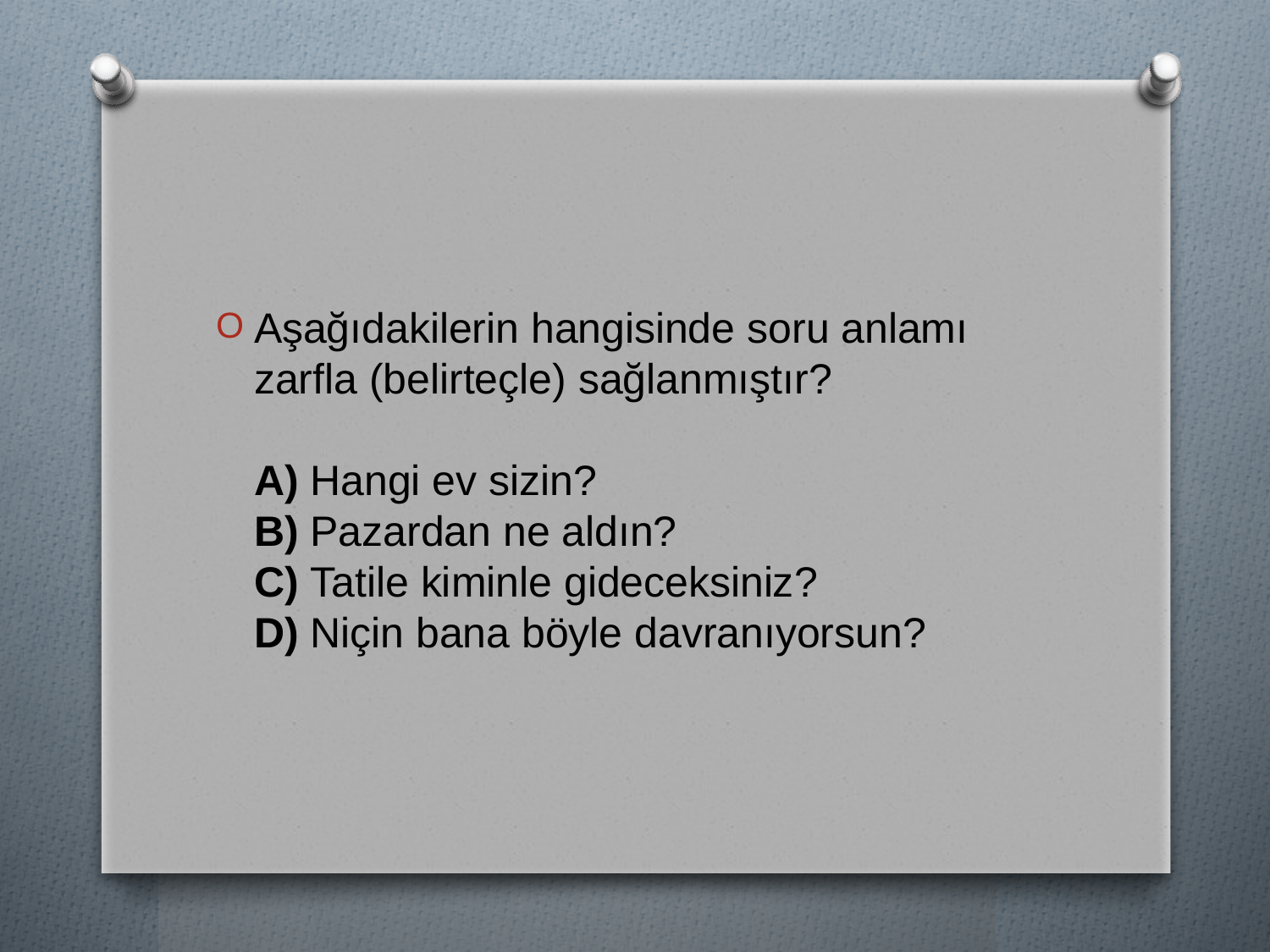

#
Aşağıdakilerin hangisinde soru anlamı zarfla (belirteçle) sağlanmıştır? 
A) Hangi ev sizin? 
B) Pazardan ne aldın? 
C) Tatile kiminle gideceksiniz? 
D) Niçin bana böyle davranıyorsun?